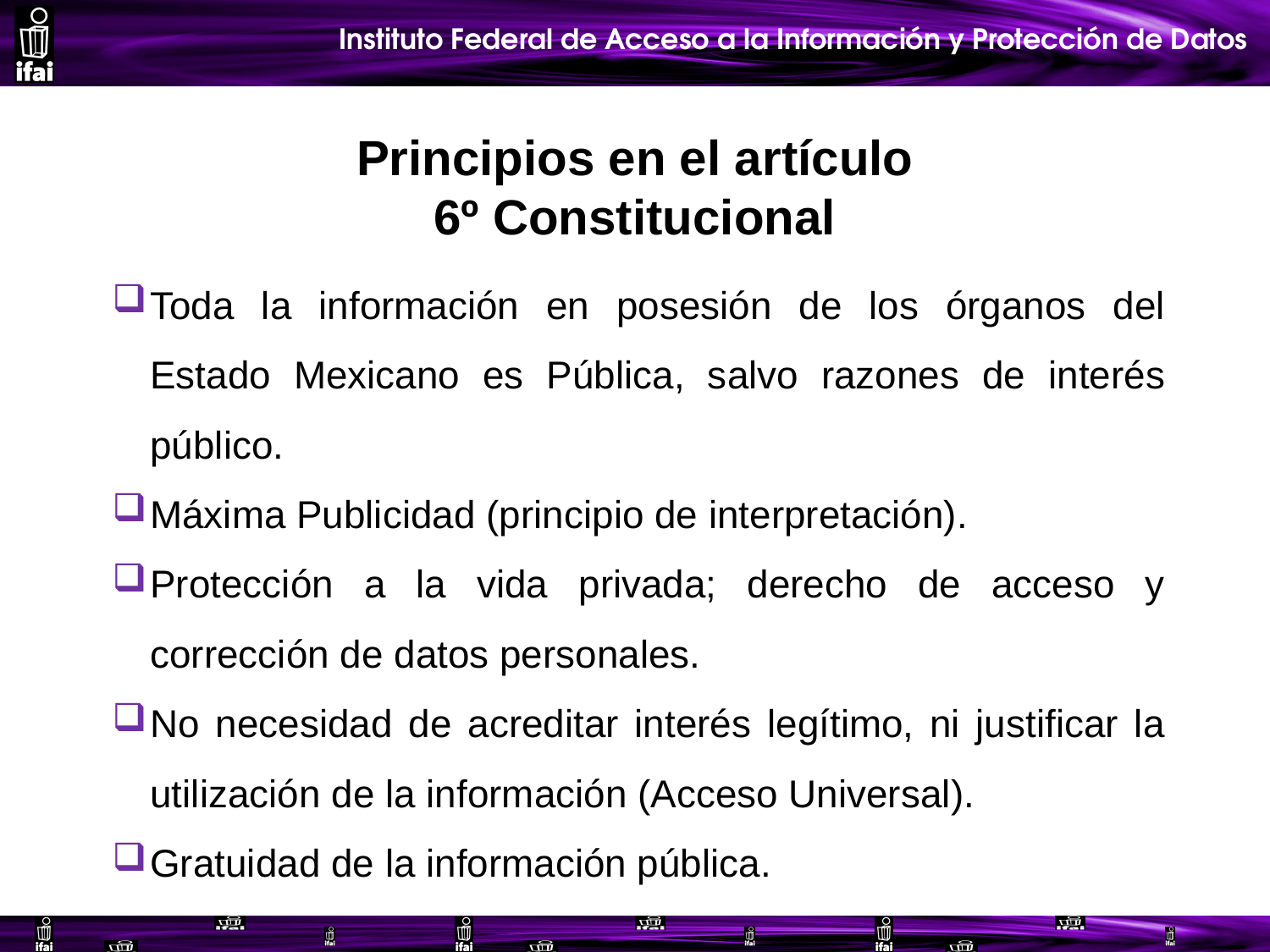

Principios en el artículo 6º Constitucional
Toda la información en posesión de los órganos del Estado Mexicano es Pública, salvo razones de interés público.
Máxima Publicidad (principio de interpretación).
Protección a la vida privada; derecho de acceso y corrección de datos personales.
No necesidad de acreditar interés legítimo, ni justificar la utilización de la información (Acceso Universal).
Gratuidad de la información pública.